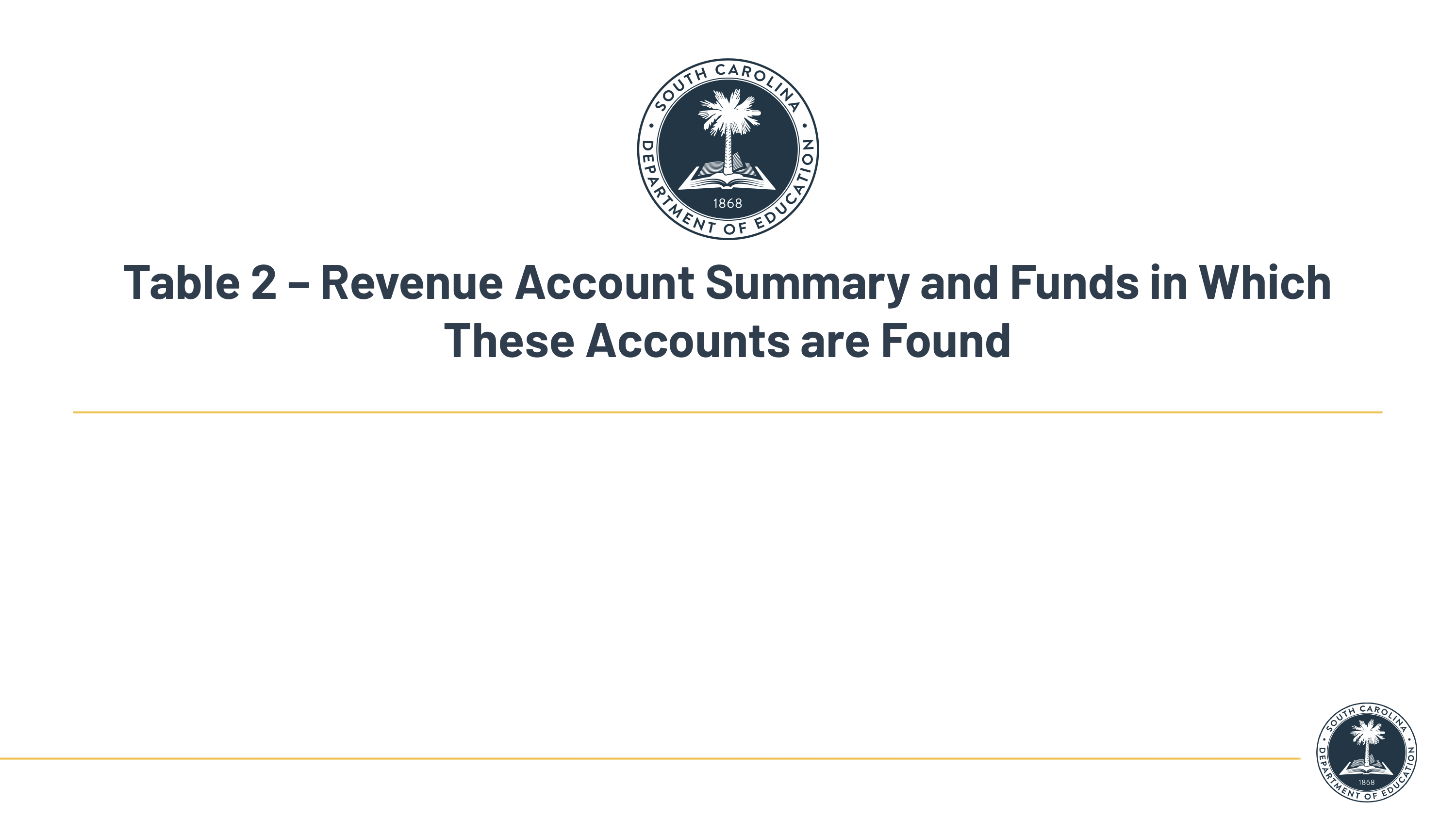

# Table 2 – Revenue Account Summary and Funds in Which These Accounts are Found